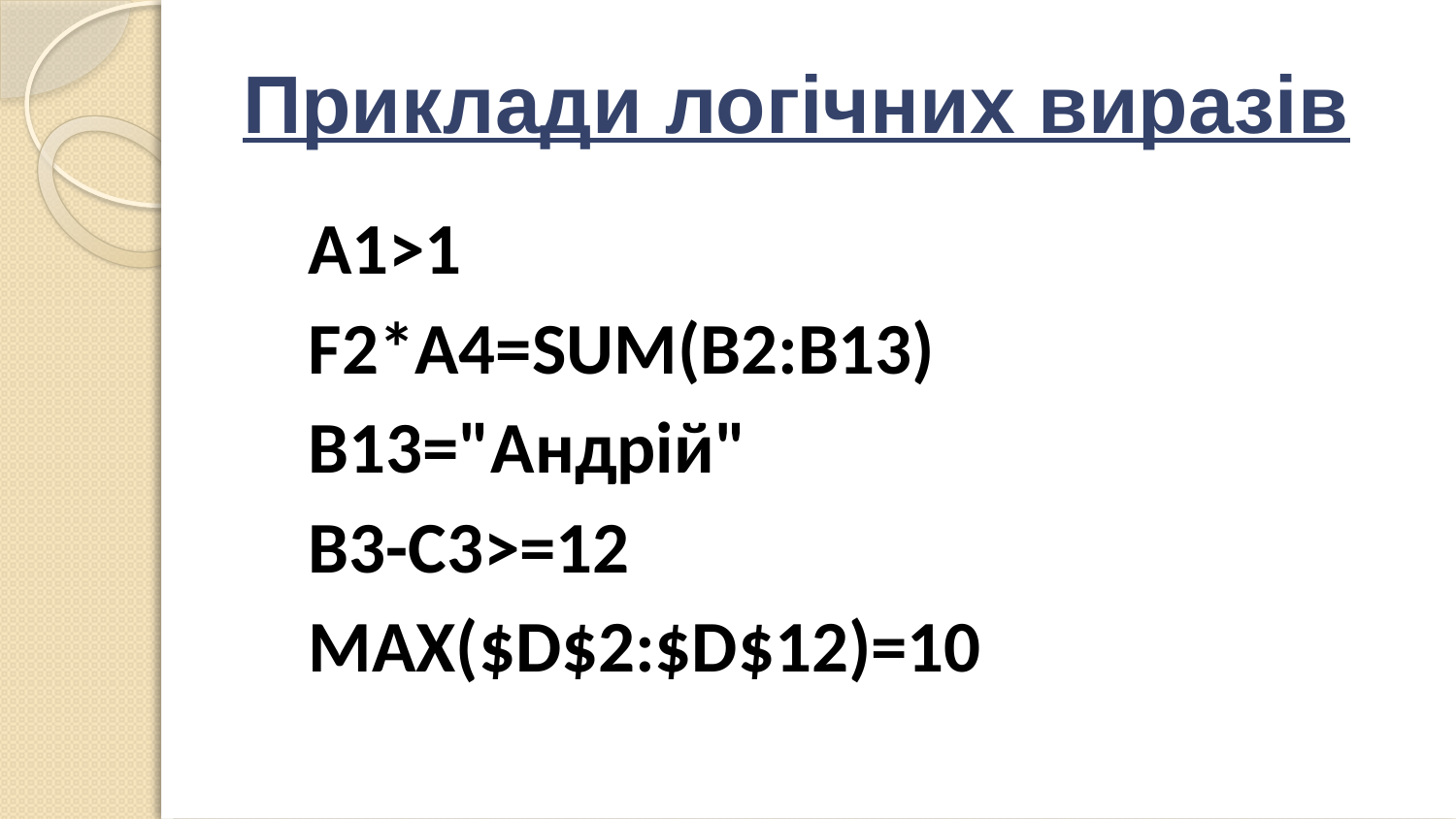

# Приклади логічних виразів
А1>1
F2*A4=SUM(B2:B13)
B13="Андрій"
B3-C3>=12
МAX($D$2:$D$12)=10